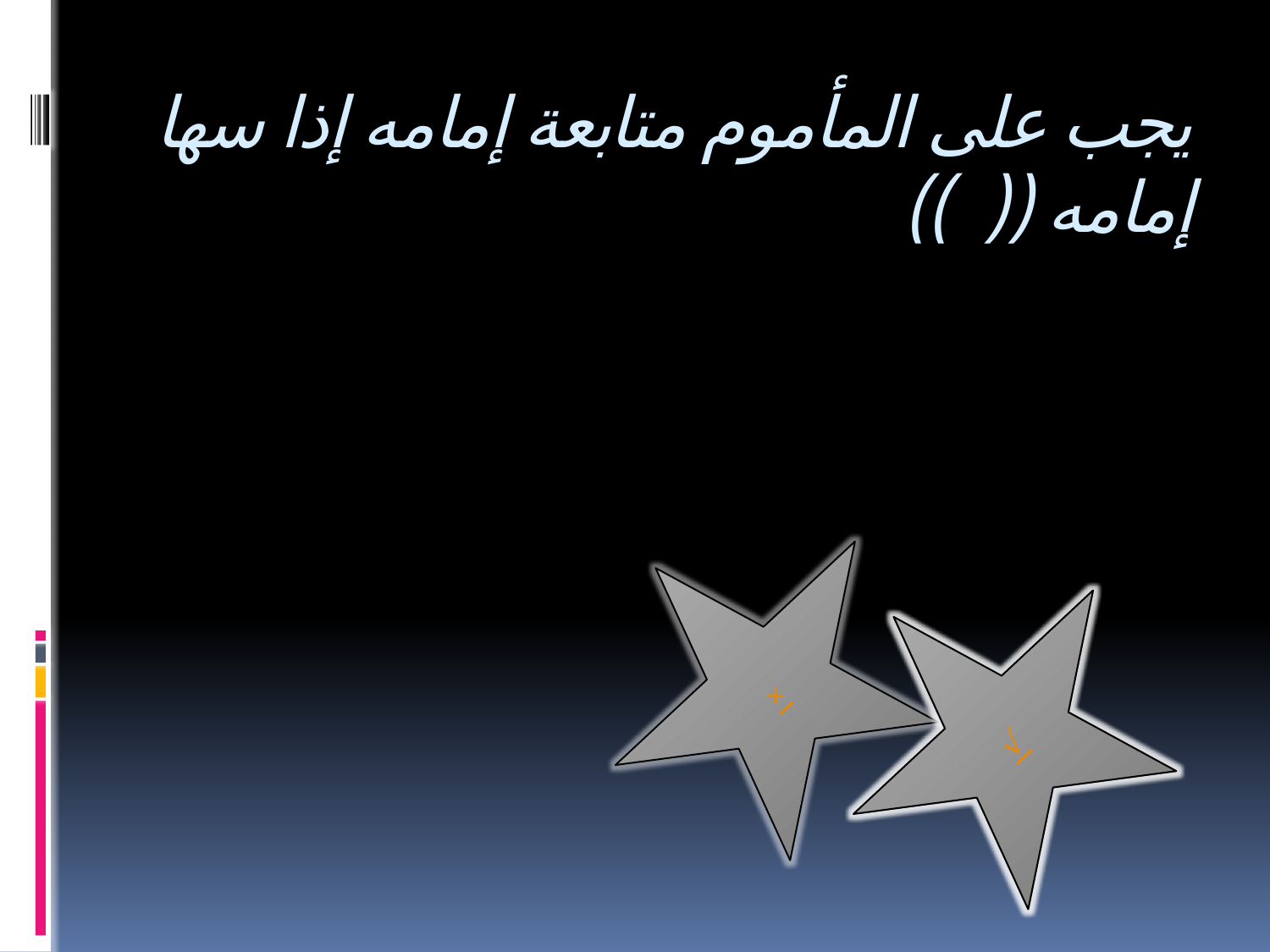

# يجب على المأموم متابعة إمامه إذا سها إمامه ((  ))
×

√